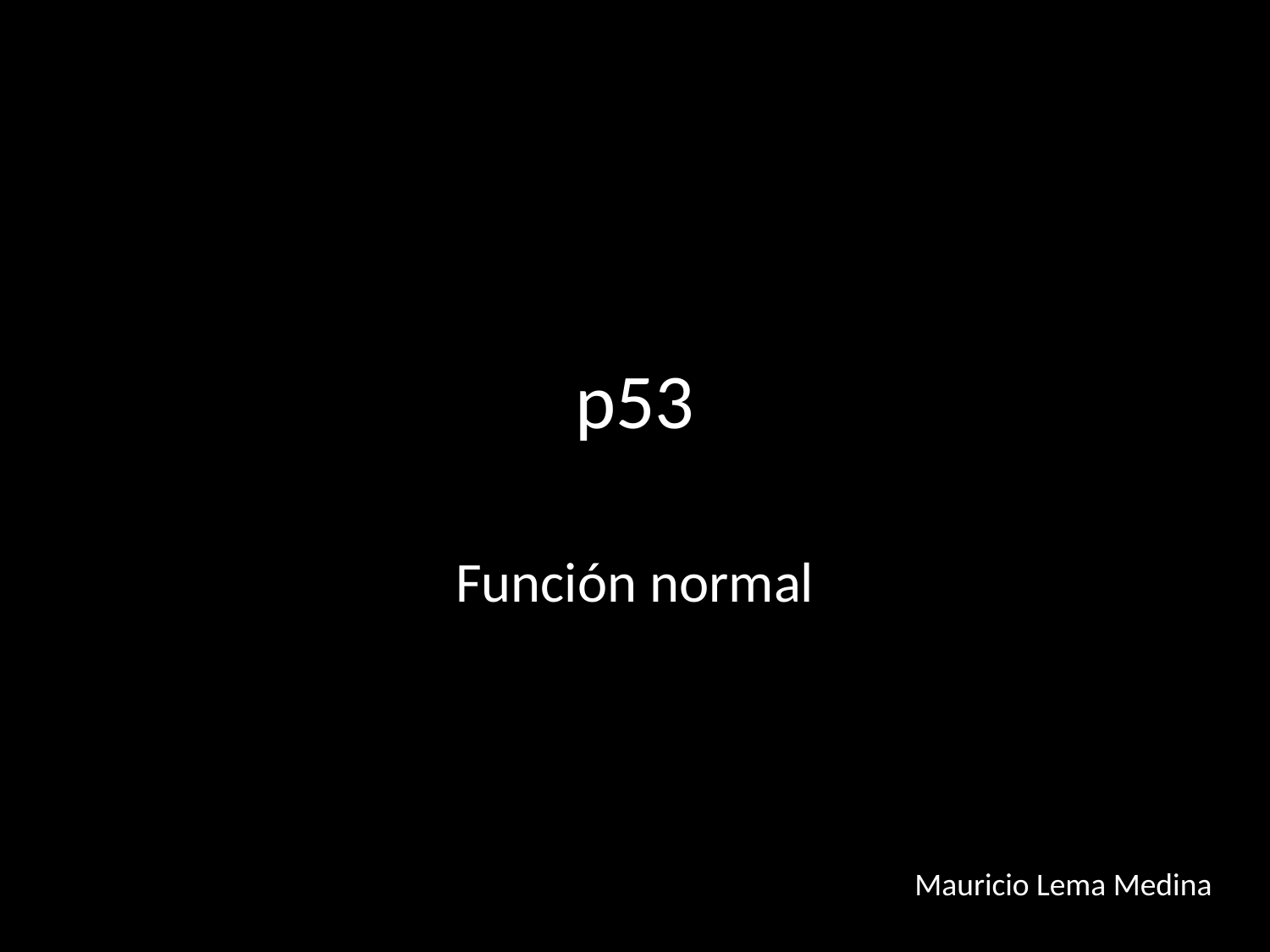

# p53
Función normal
Mauricio Lema Medina